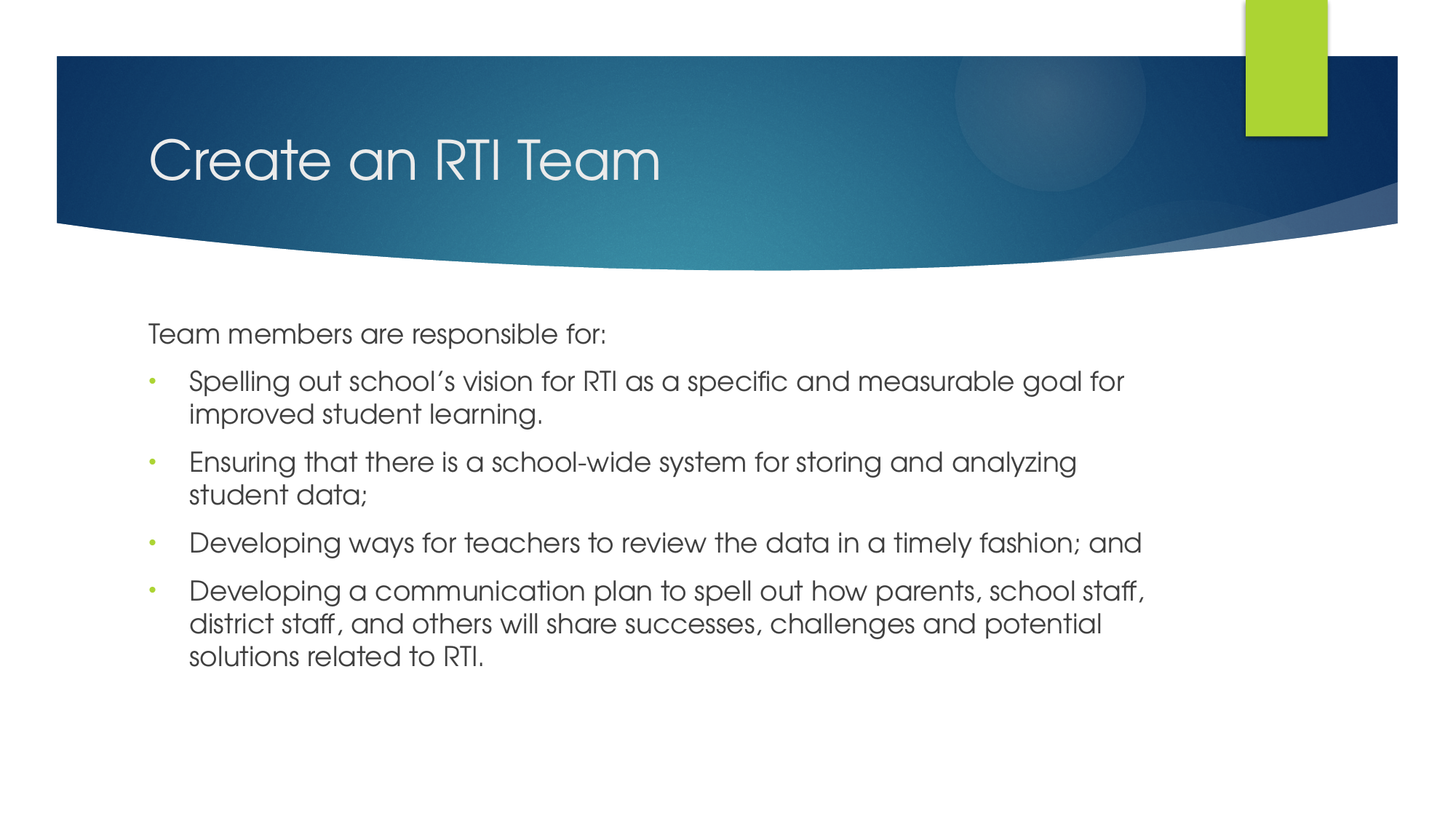

# Create an RTI Team
Team members are responsible for:
Spelling out school’s vision for RTI as a specific and measurable goal for improved student learning.
Ensuring that there is a school-wide system for storing and analyzing student data;
Developing ways for teachers to review the data in a timely fashion; and
Developing a communication plan to spell out how parents, school staff, district staff, and others will share successes, challenges and potential solutions related to RTI.